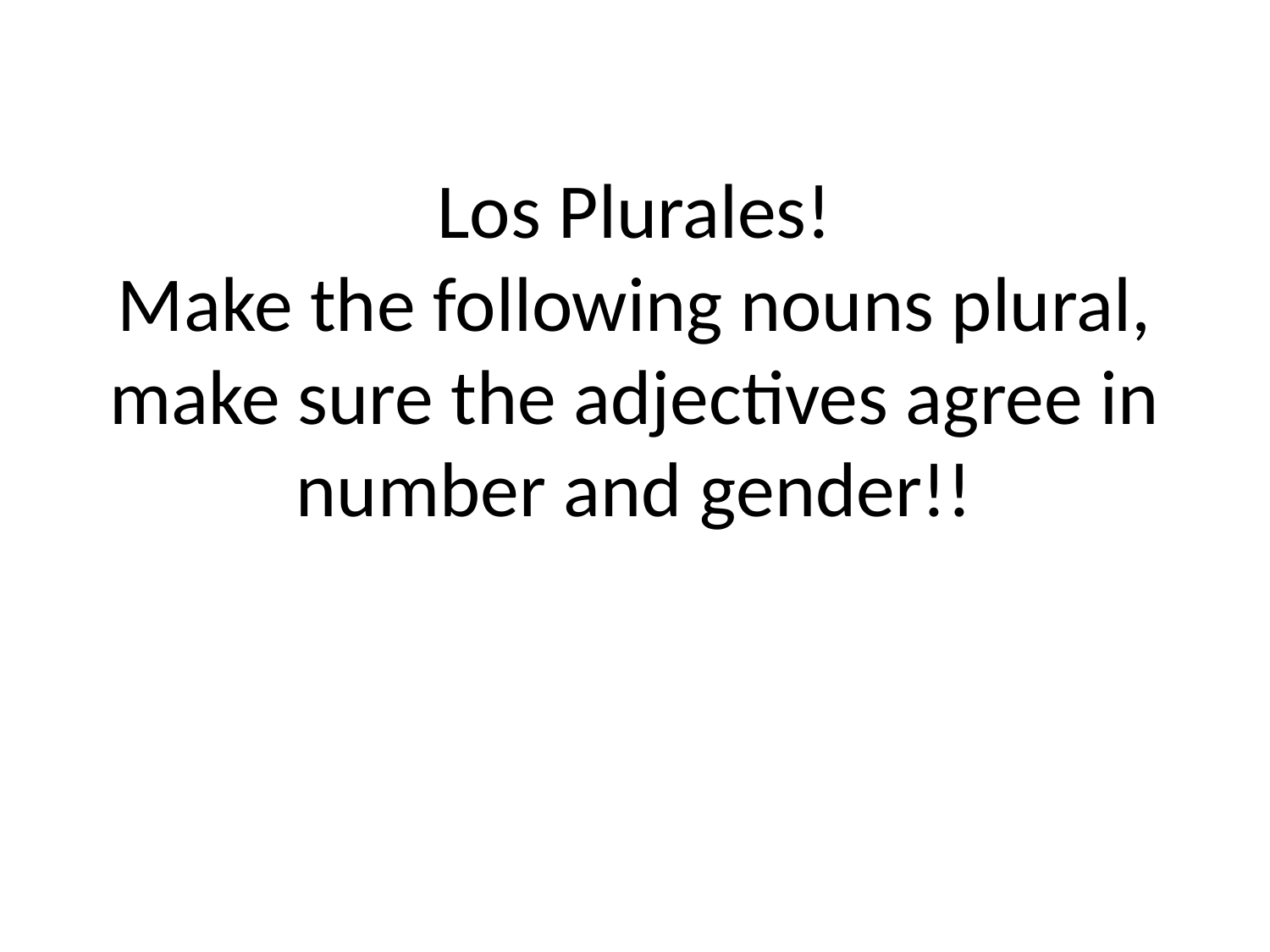

# Los Plurales! Make the following nouns plural, make sure the adjectives agree in number and gender!!